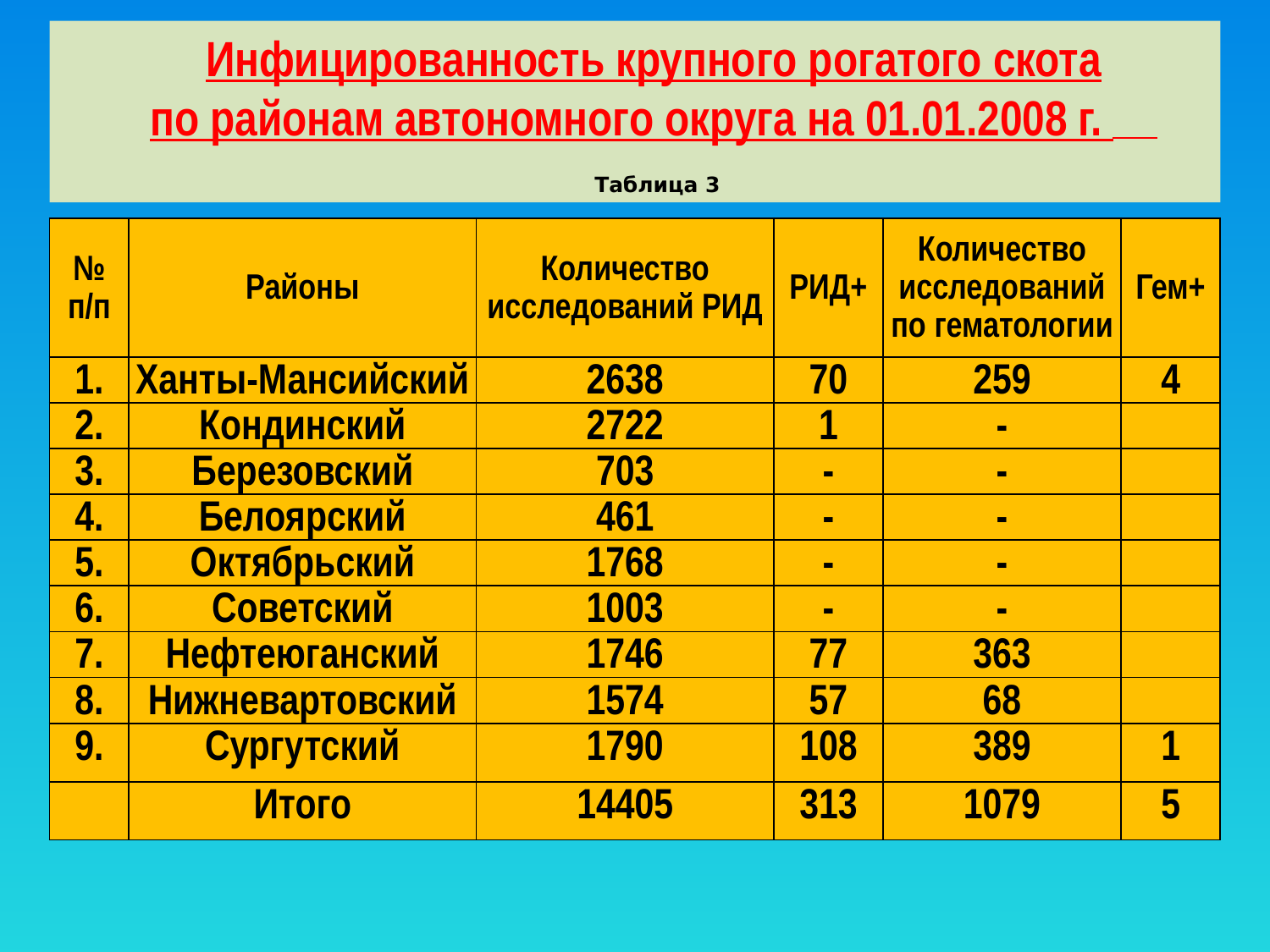

Инфицированность крупного рогатого скота
по районам автономного округа на 01.01.2008 г.

 Таблица 3
| № п/п | Районы | Количество исследований РИД | РИД+ | Количество исследований по гематологии | Гем+ |
| --- | --- | --- | --- | --- | --- |
| 1. | Ханты-Мансийский | 2638 | 70 | 259 | 4 |
| 2. | Кондинский | 2722 | 1 | - |  |
| 3. | Березовский | 703 | - | - |  |
| 4. | Белоярский | 461 | - | - |  |
| 5. | Октябрьский | 1768 | - | - |  |
| 6. | Советский | 1003 | - | - |  |
| 7. | Нефтеюганский | 1746 | 77 | 363 |  |
| 8. | Нижневартовский | 1574 | 57 | 68 |  |
| 9. | Сургутский | 1790 | 108 | 389 | 1 |
|  | Итого | 14405 | 313 | 1079 | 5 |